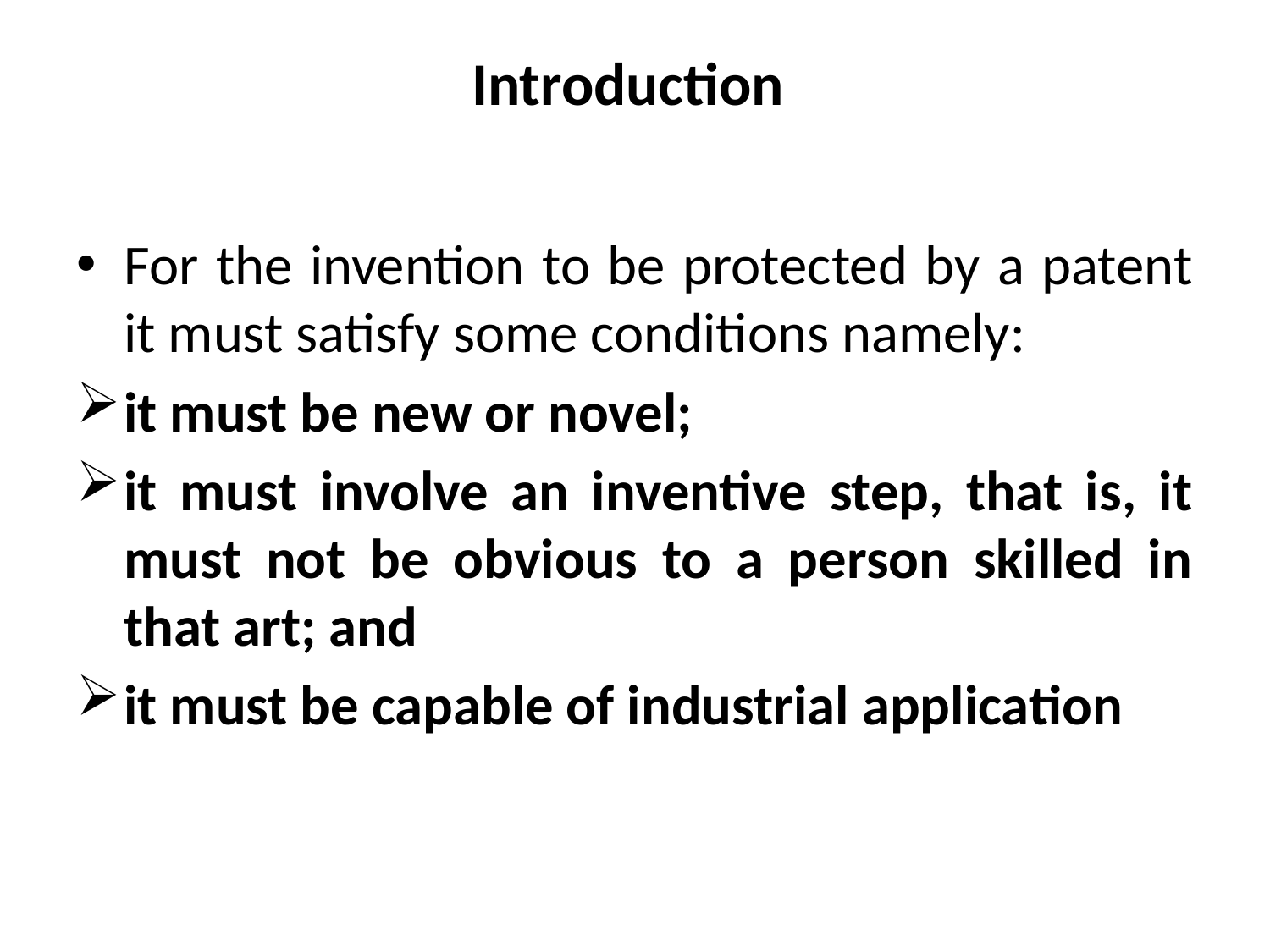

# Introduction
For the invention to be protected by a patent it must satisfy some conditions namely:
it must be new or novel;
it must involve an inventive step, that is, it must not be obvious to a person skilled in that art; and
it must be capable of industrial application